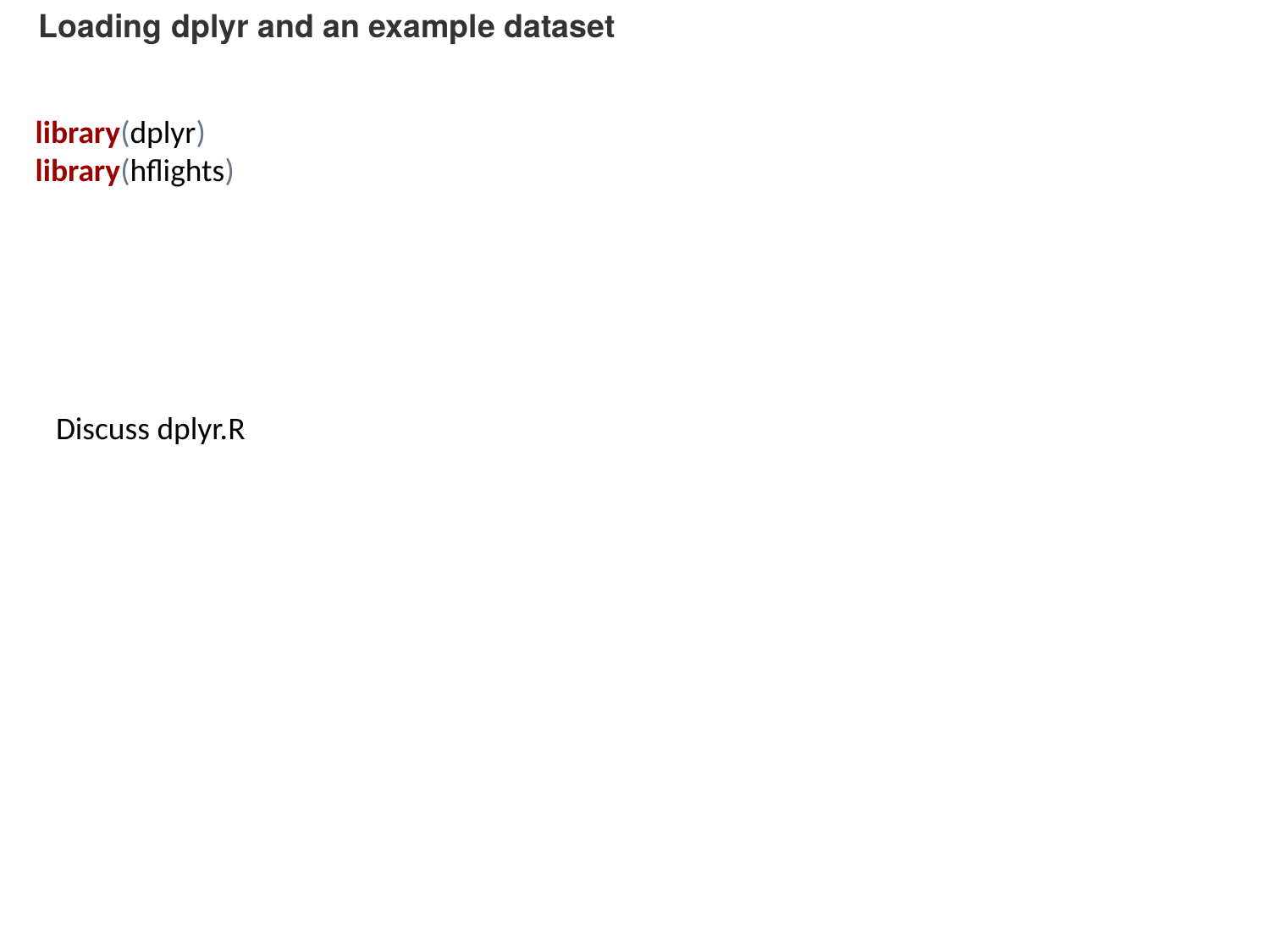

Loading dplyr and an example dataset
library(dplyr)
library(hflights)
Discuss dplyr.R